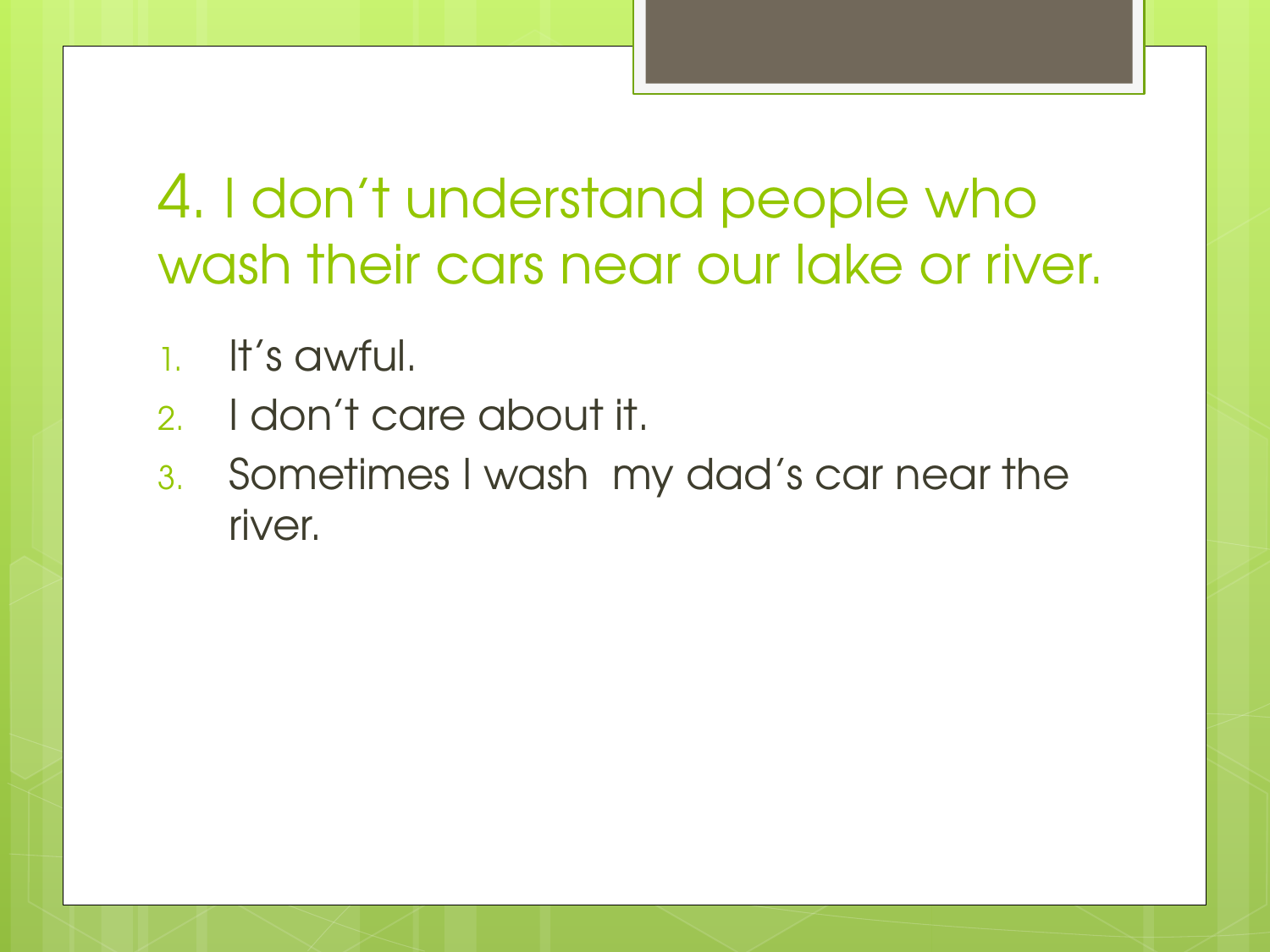

# 4. I don’t understand people who wash their cars near our lake or river.
It’s awful.
I don’t care about it.
Sometimes I wash  my dad’s car near the river.